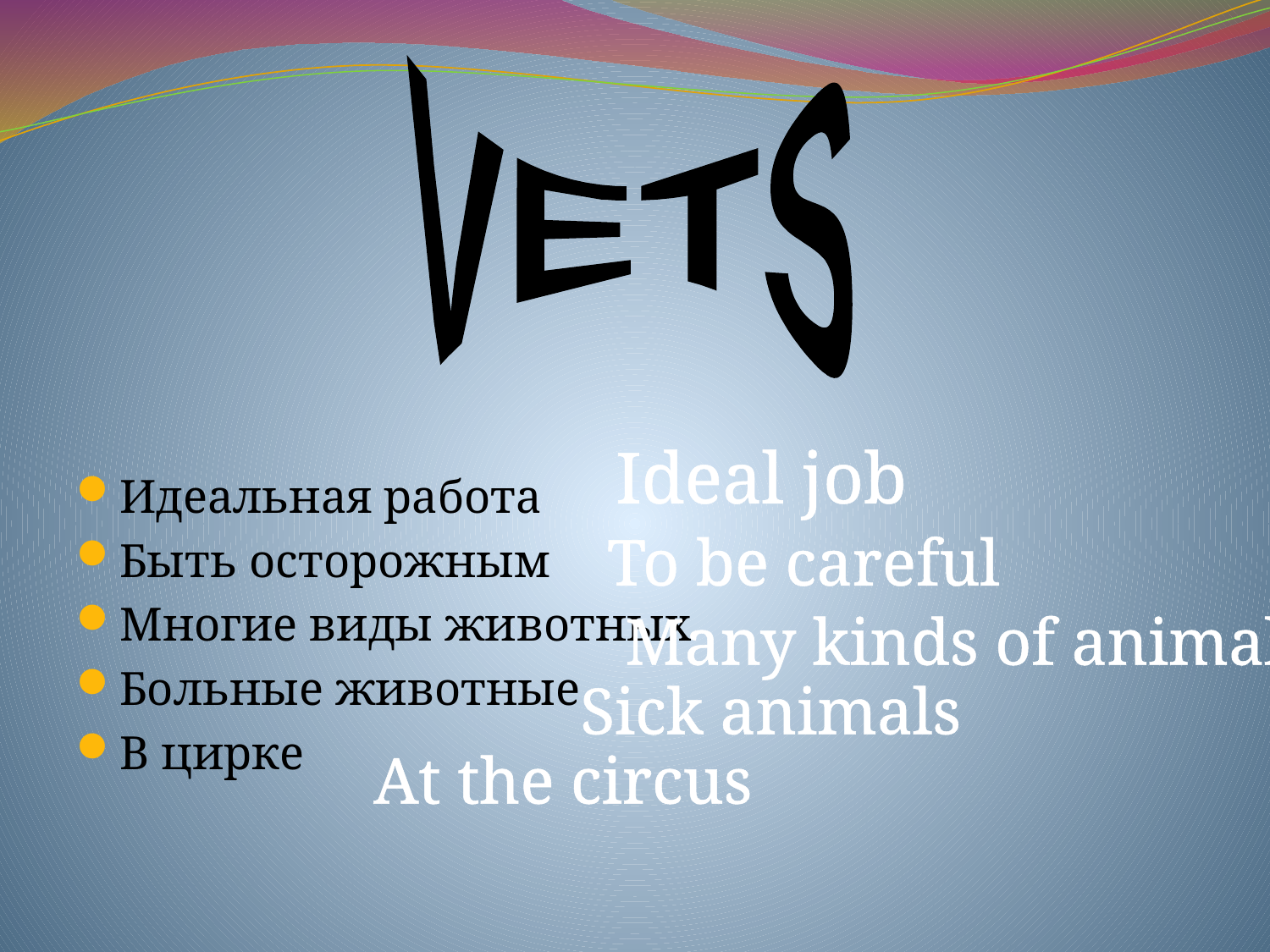

VETS
#

Идеальная работа
Быть осторожным
Многие виды животных
Больные животные
В цирке
Ideal job
To be careful
Many kinds of animals
Sick animals
At the circus